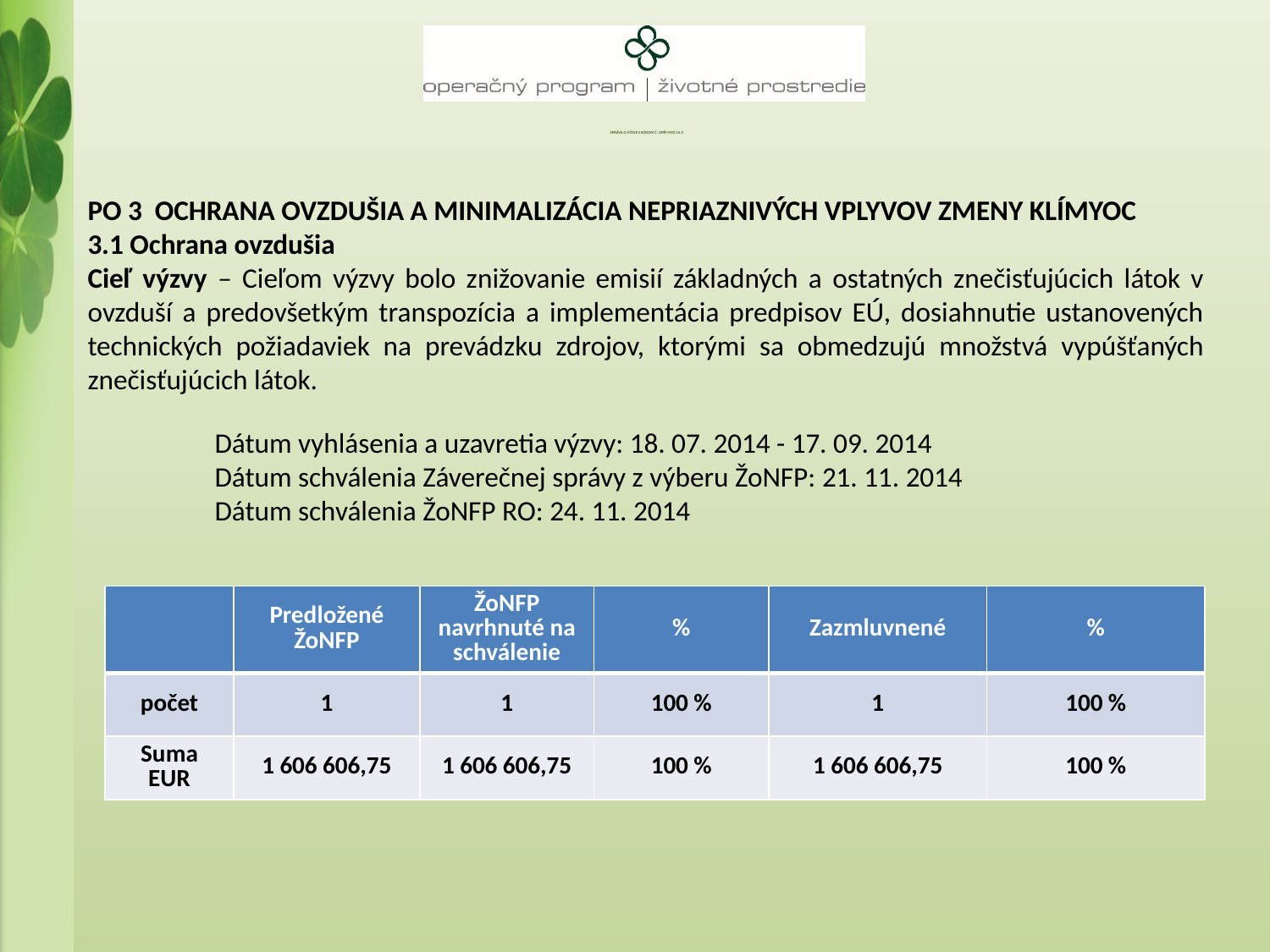

# Správa o výzve s kódom č. OPŽP-PO3-14-3
PO 3  OCHRANA OVZDUŠIA A MINIMALIZÁCIA NEPRIAZNIVÝCH VPLYVOV ZMENY KLÍMYOC
3.1 Ochrana ovzdušia
Cieľ výzvy – Cieľom výzvy bolo znižovanie emisií základných a ostatných znečisťujúcich látok v ovzduší a predovšetkým transpozícia a implementácia predpisov EÚ, dosiahnutie ustanovených technických požiadaviek na prevádzku zdrojov, ktorými sa obmedzujú množstvá vypúšťaných znečisťujúcich látok.

	Dátum vyhlásenia a uzavretia výzvy: 18. 07. 2014 - 17. 09. 2014
	Dátum schválenia Záverečnej správy z výberu ŽoNFP: 21. 11. 2014
	Dátum schválenia ŽoNFP RO: 24. 11. 2014

|  | Predložené ŽoNFP | ŽoNFP navrhnuté na schválenie | % | Zazmluvnené | % |
| --- | --- | --- | --- | --- | --- |
| počet | 1 | 1 | 100 % | 1 | 100 % |
| Suma EUR | 1 606 606,75 | 1 606 606,75 | 100 % | 1 606 606,75 | 100 % |